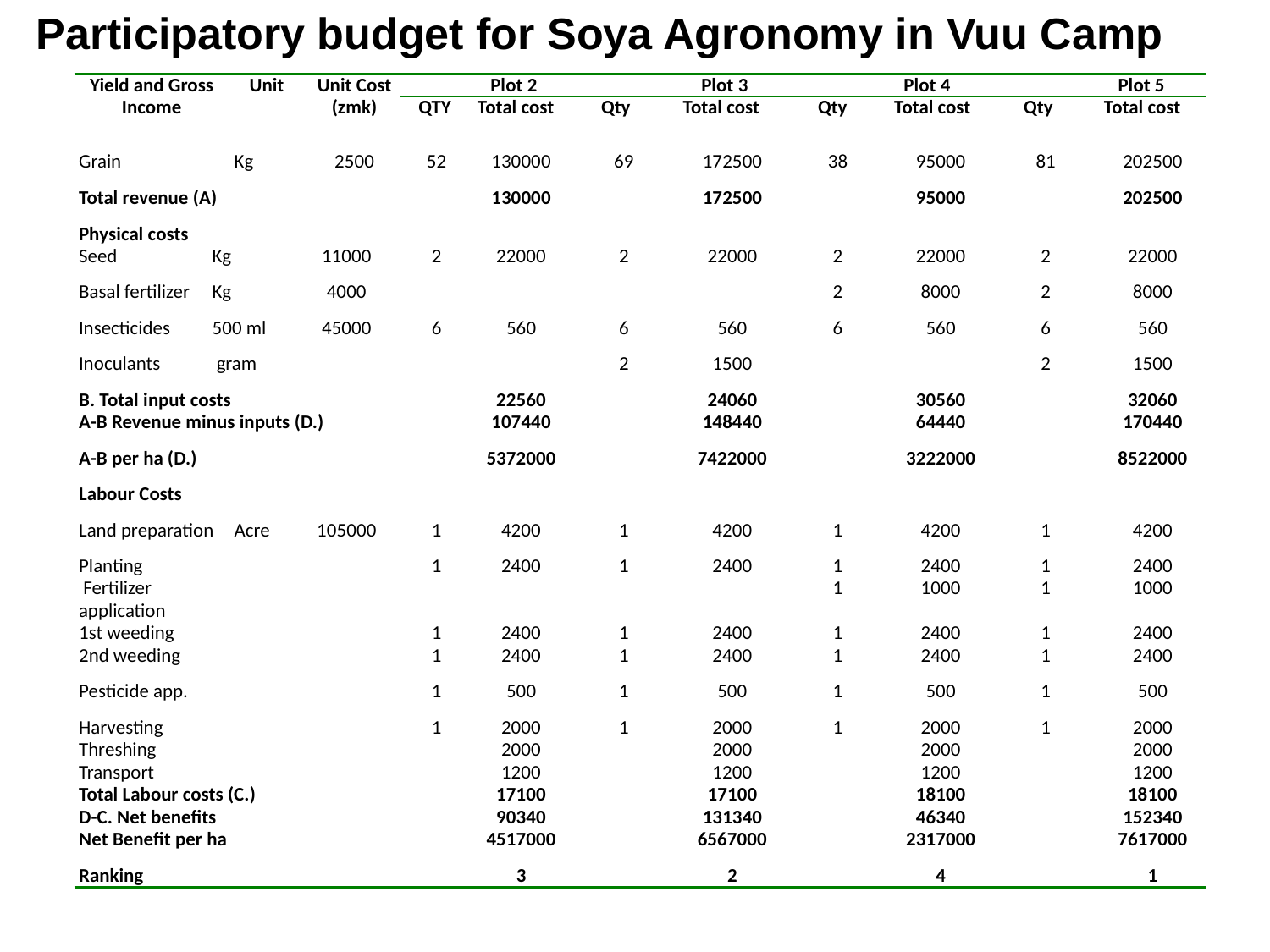

Participatory budget for Soya Agronomy in Vuu Camp
| Yield and Gross Income |  | Unit |  | Unit Cost (zmk) | Plot 2 |  | Plot 3 |  | Plot 4 |  | Plot 5 |  |
| --- | --- | --- | --- | --- | --- | --- | --- | --- | --- | --- | --- | --- |
|  |  |  |  |  | QTY | Total cost | Qty | Total cost | Qty | Total cost | Qty | Total cost |
| Grain |  | Kg |  | 2500 | 52 | 130000 | 69 | 172500 | 38 | 95000 | 81 | 202500 |
| Total revenue (A) |  |  |  |  |  | 130000 |  | 172500 |  | 95000 |  | 202500 |
| Physical costs |  |  |  |  |  |  |  |  |  |  |  |  |
| Seed | Kg |  | 11000 |  | 2 | 22000 | 2 | 22000 | 2 | 22000 | 2 | 22000 |
| Basal fertilizer | Kg |  | 4000 |  |  |  |  |  | 2 | 8000 | 2 | 8000 |
| Insecticides | 500 ml |  | 45000 |  | 6 | 560 | 6 | 560 | 6 | 560 | 6 | 560 |
| Inoculants | gram |  |  |  |  |  | 2 | 1500 |  |  | 2 | 1500 |
| B. Total input costs |  |  |  |  |  | 22560 |  | 24060 |  | 30560 |  | 32060 |
| A-B Revenue minus inputs (D.) |  |  |  |  |  | 107440 |  | 148440 |  | 64440 |  | 170440 |
| A-B per ha (D.) |  |  |  |  |  | 5372000 |  | 7422000 |  | 3222000 |  | 8522000 |
| Labour Costs |  |  |  |  |  |  |  |  |  |  |  |  |
| Land preparation |  | Acre | 105000 |  | 1 | 4200 | 1 | 4200 | 1 | 4200 | 1 | 4200 |
| Planting |  |  |  |  | 1 | 2400 | 1 | 2400 | 1 | 2400 | 1 | 2400 |
| Fertilizer application |  |  |  |  |  |  |  |  | 1 | 1000 | 1 | 1000 |
| 1st weeding |  |  |  |  | 1 | 2400 | 1 | 2400 | 1 | 2400 | 1 | 2400 |
| 2nd weeding |  |  |  |  | 1 | 2400 | 1 | 2400 | 1 | 2400 | 1 | 2400 |
| Pesticide app. |  |  |  |  | 1 | 500 | 1 | 500 | 1 | 500 | 1 | 500 |
| Harvesting |  |  |  |  | 1 | 2000 | 1 | 2000 | 1 | 2000 | 1 | 2000 |
| Threshing |  |  |  |  |  | 2000 |  | 2000 |  | 2000 |  | 2000 |
| Transport |  |  |  |  |  | 1200 |  | 1200 |  | 1200 |  | 1200 |
| Total Labour costs (C.) |  |  |  |  |  | 17100 |  | 17100 |  | 18100 |  | 18100 |
| D-C. Net benefits |  |  |  |  |  | 90340 |  | 131340 |  | 46340 |  | 152340 |
| Net Benefit per ha |  |  |  |  |  | 4517000 |  | 6567000 |  | 2317000 |  | 7617000 |
| Ranking |  |  |  |  |  | 3 |  | 2 |  | 4 |  | 1 |